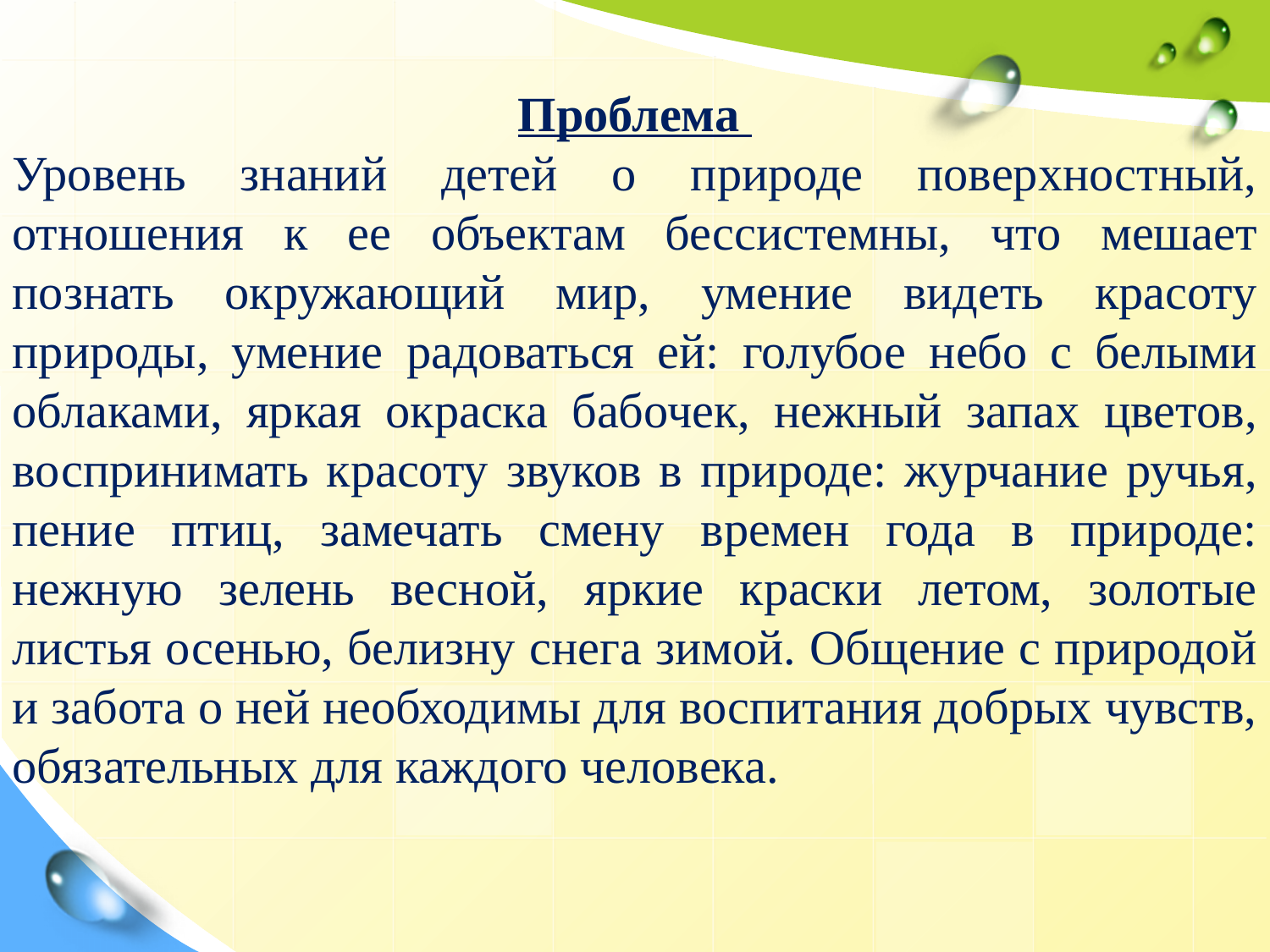

Проблема
Уровень знаний детей о природе поверхностный, отношения к ее объектам бессистемны, что мешает познать окружающий мир, умение видеть красоту природы, умение радоваться ей: голубое небо с белыми облаками, яркая окраска бабочек, нежный запах цветов, воспринимать красоту звуков в природе: журчание ручья, пение птиц, замечать смену времен года в природе: нежную зелень весной, яркие краски летом, золотые листья осенью, белизну снега зимой. Общение с природой и забота о ней необходимы для воспитания добрых чувств, обязательных для каждого человека.